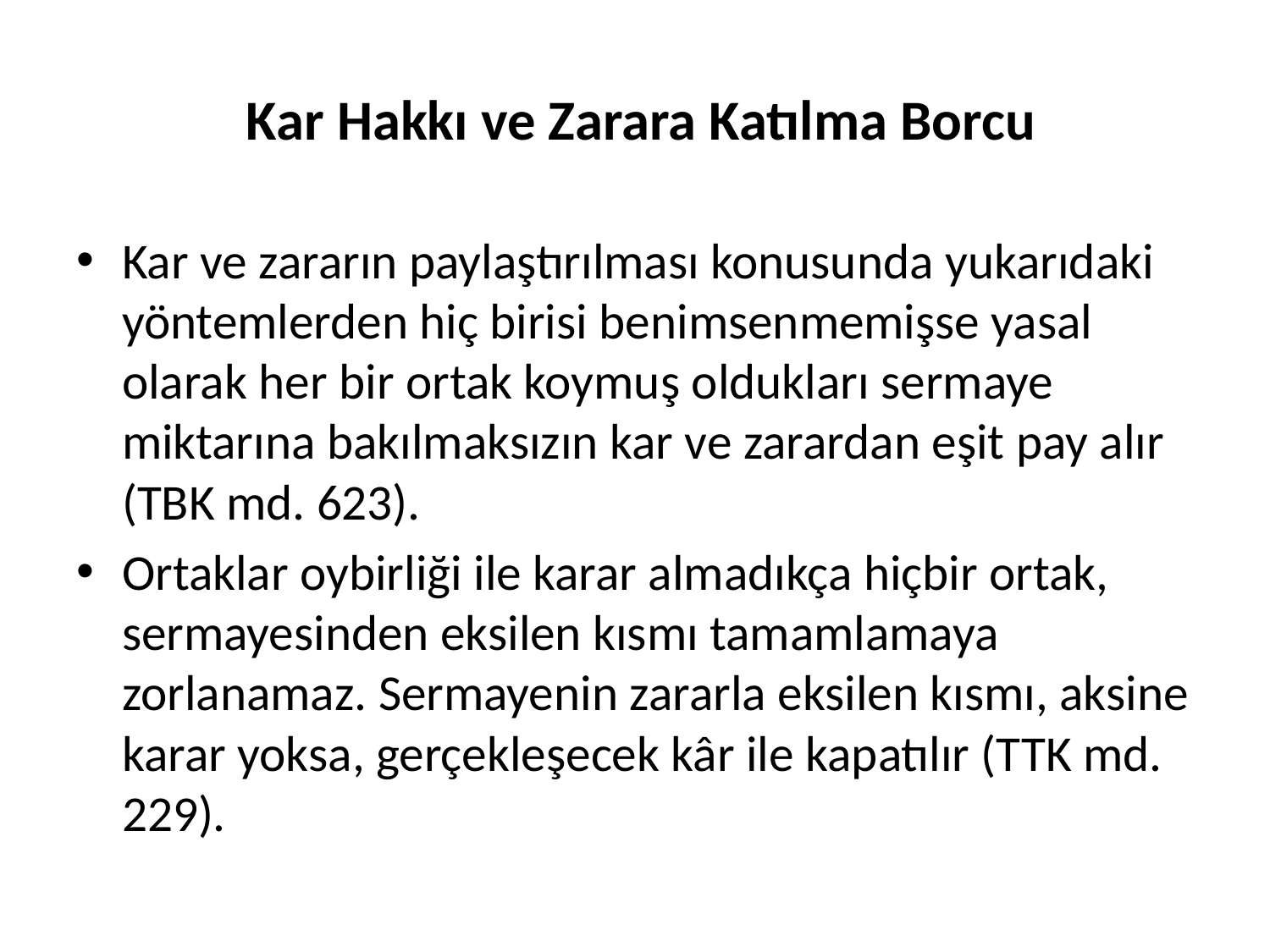

# Kar Hakkı ve Zarara Katılma Borcu
Kar ve zararın paylaştırılması konusunda yukarıdaki yöntemlerden hiç birisi benimsenmemişse yasal olarak her bir ortak koymuş oldukları sermaye miktarına bakılmaksızın kar ve zarardan eşit pay alır (TBK md. 623).
Ortaklar oybirliği ile karar almadıkça hiçbir ortak, sermayesinden eksilen kısmı tamamlamaya zorlanamaz. Sermayenin zararla eksilen kısmı, aksine karar yoksa, gerçekleşecek kâr ile kapatılır (TTK md. 229).